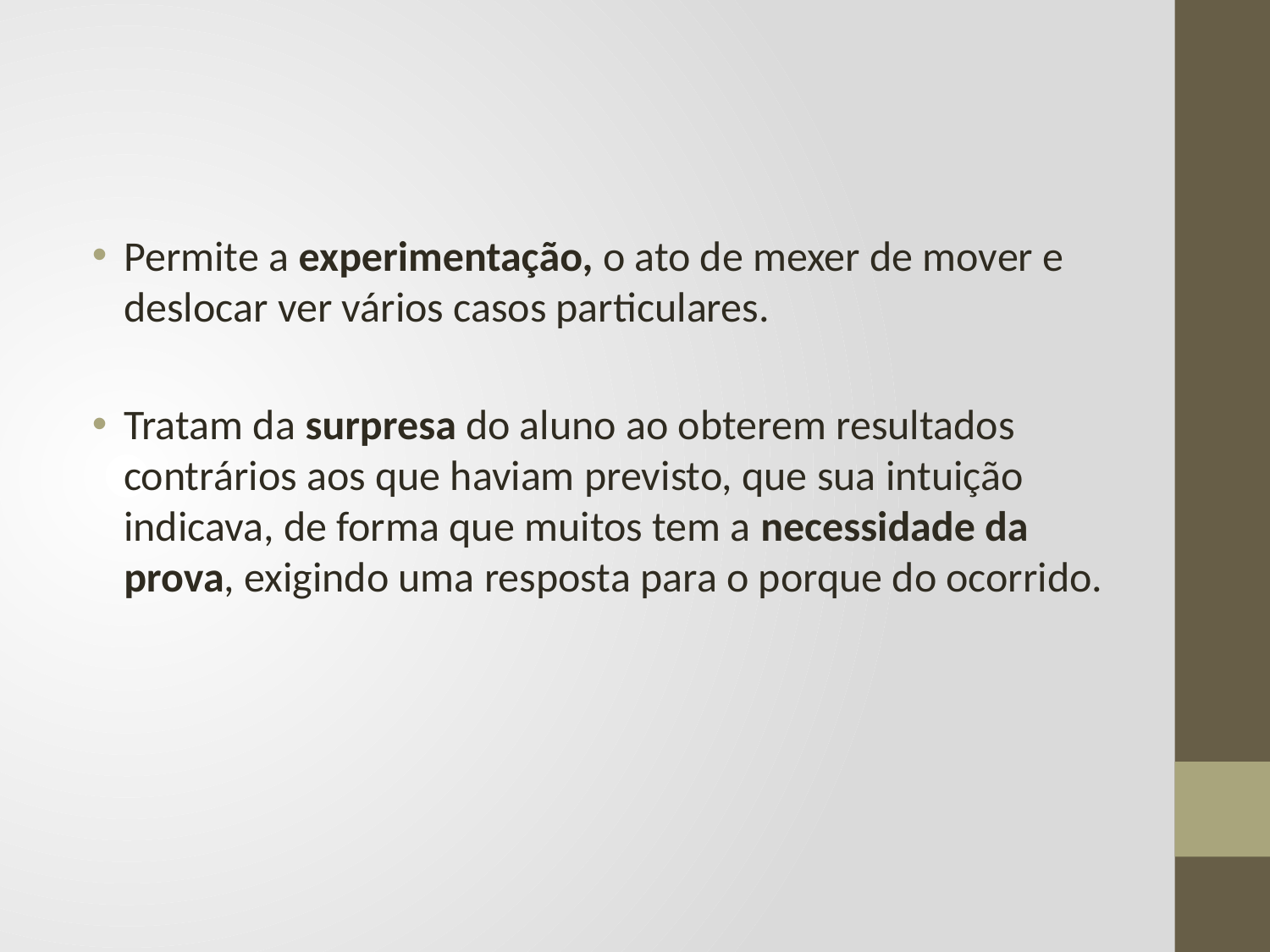

#
Permite a experimentação, o ato de mexer de mover e deslocar ver vários casos particulares.

Tratam da surpresa do aluno ao obterem resultados contrários aos que haviam previsto, que sua intuição indicava, de forma que muitos tem a necessidade da prova, exigindo uma resposta para o porque do ocorrido.